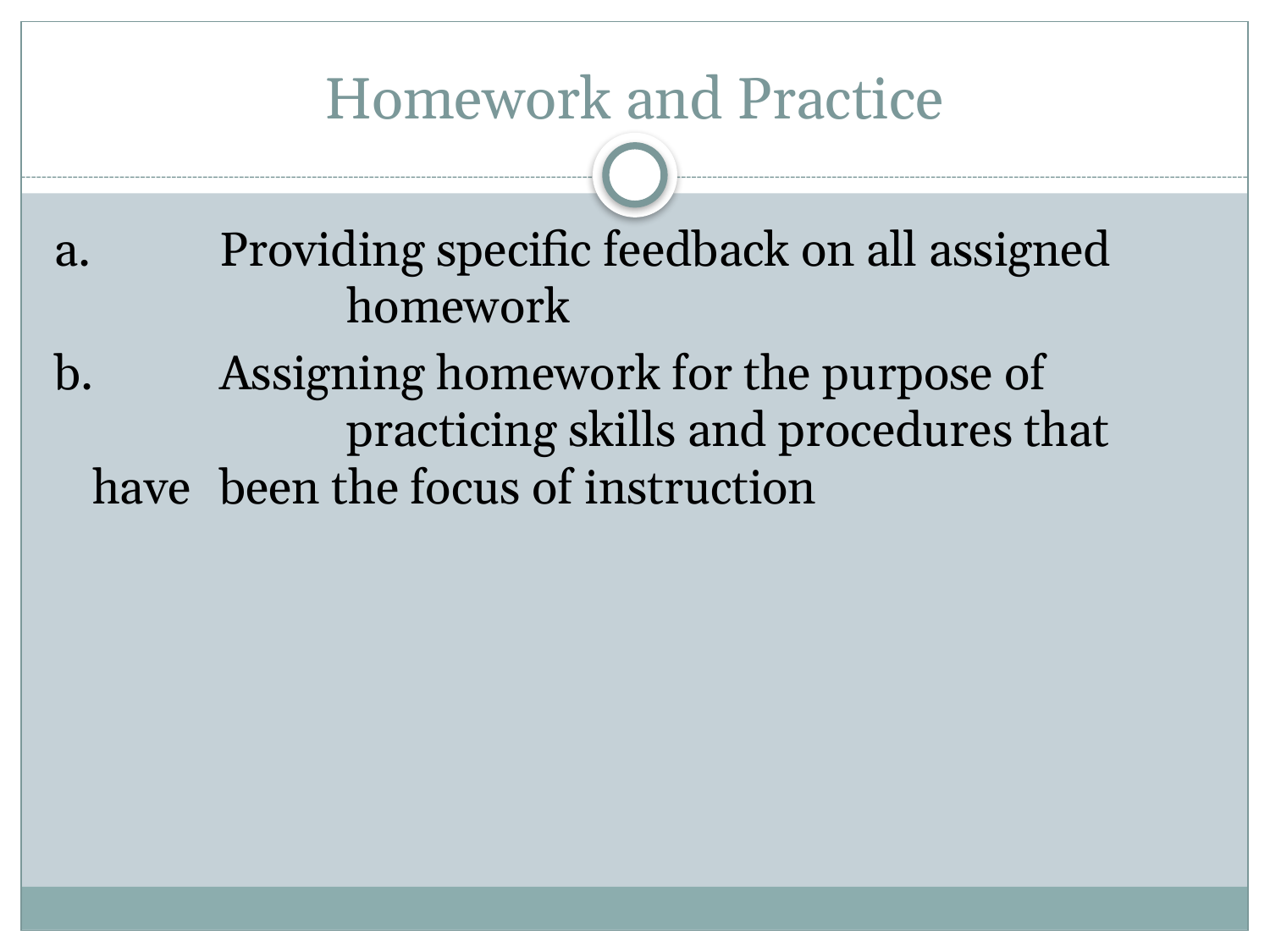

# Homework and Practice
a.     	Providing specific feedback on all assigned 		homework
b.	Assigning homework for the purpose of 			practicing skills and procedures that have 	been the focus of instruction